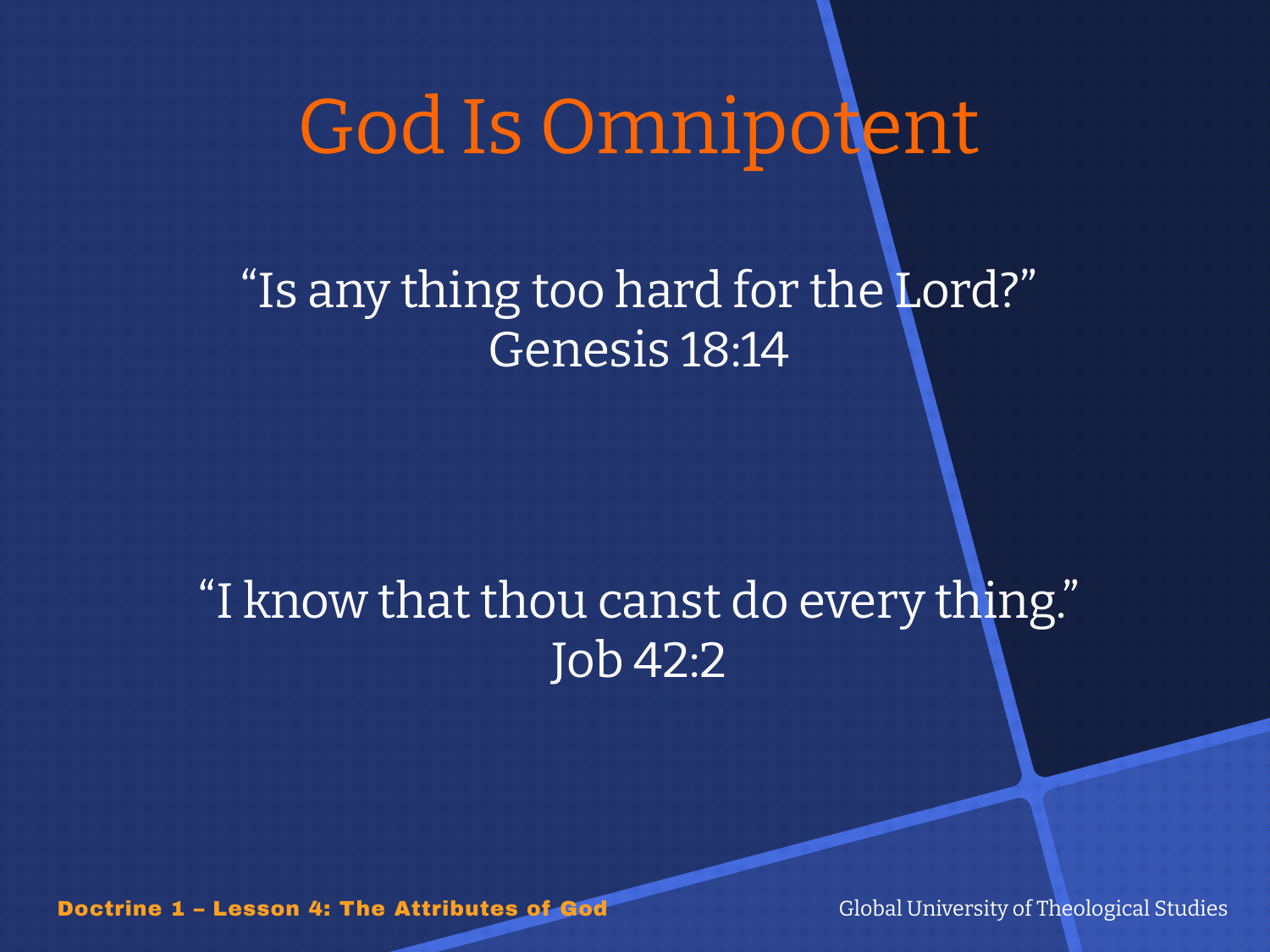

God Is Omnipotent
“Is any thing too hard for the Lord?”
Genesis 18:14
“I know that thou canst do every thing.”
Job 42:2
Doctrine 1 – Lesson 4: The Attributes of God                             Global University of Theological Studies